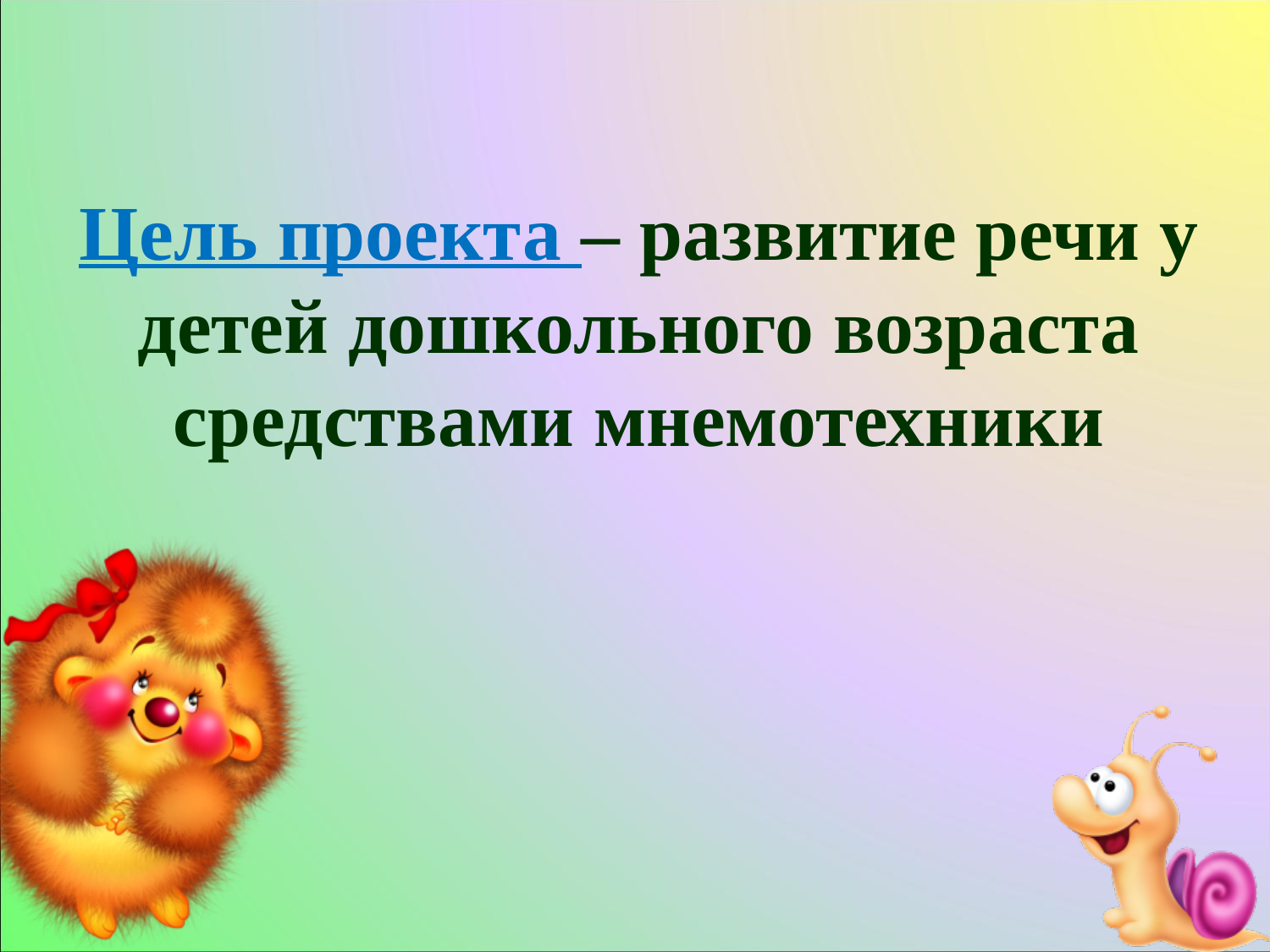

Цель проекта – развитие речи у детей дошкольного возраста средствами мнемотехники